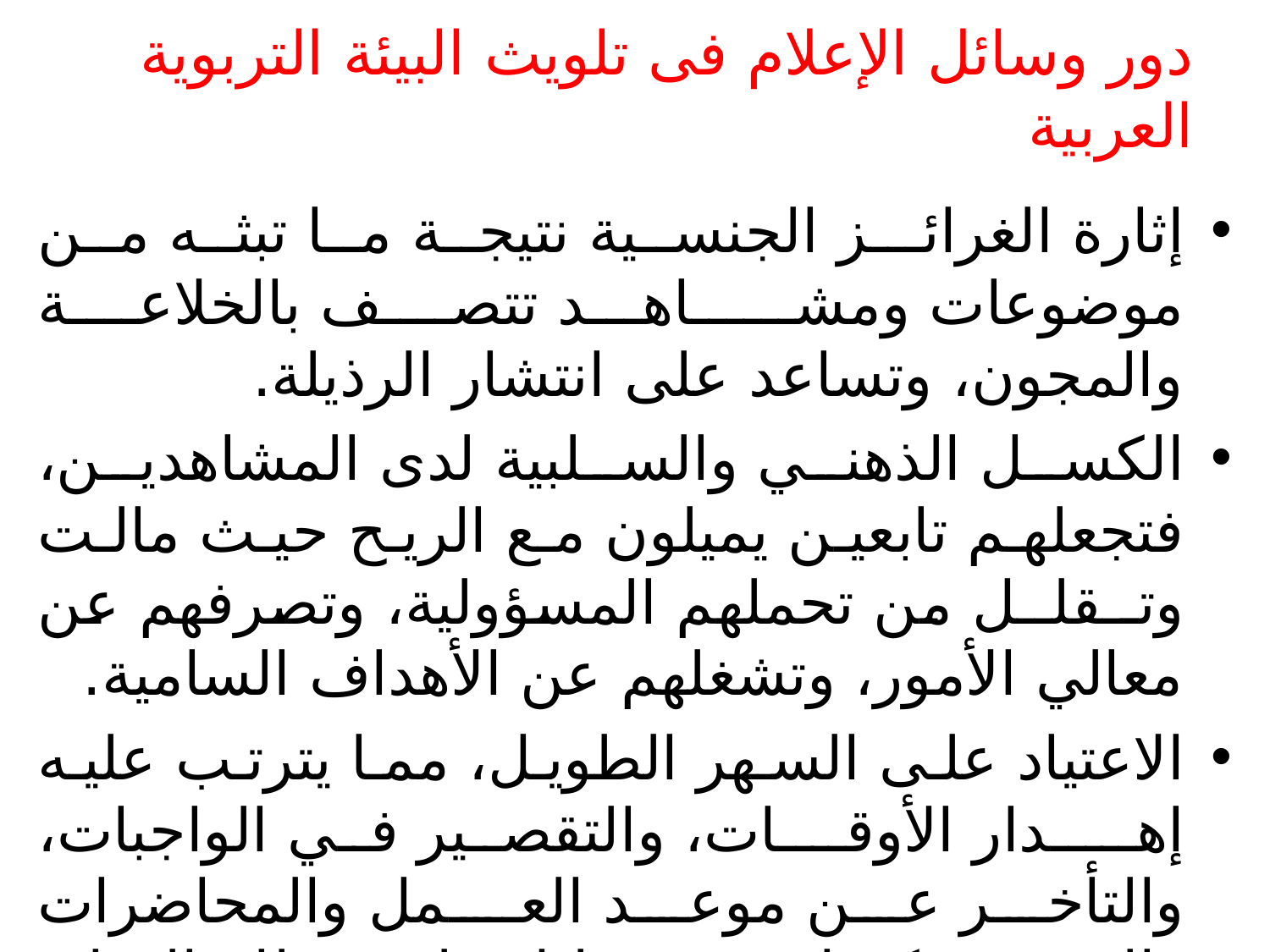

# دور وسائل الإعلام فى تلويث البيئة التربوية العربية
إثارة الغرائـز الجنسية نتيجة ما تبثه من موضوعات ومشــاهـــد تتصف بالخلاعة والمجون، وتساعد على انتشار الرذيلة.
الكسل الذهني والسلبية لدى المشاهدين، فتجعلهم تابعين يميلون مع الريح حيث مالت وتــقلــل من تحملهم المسؤولية، وتصرفهم عن معالي الأمور، وتشغلهم عن الأهداف السامية.
الاعتياد على السهر الطويل، مما يترتب عليه إهـــدار الأوقــات، والتقصير في الواجبات، والتأخر عن موعد العـمل والمحاضرات والدروس، كما يسبب ذلك قلب نظام الحياة، فينـــام الســـــــــاهر في النهار ويسهر في الليل، وهو أمر مغاير لفطرة الخالق.